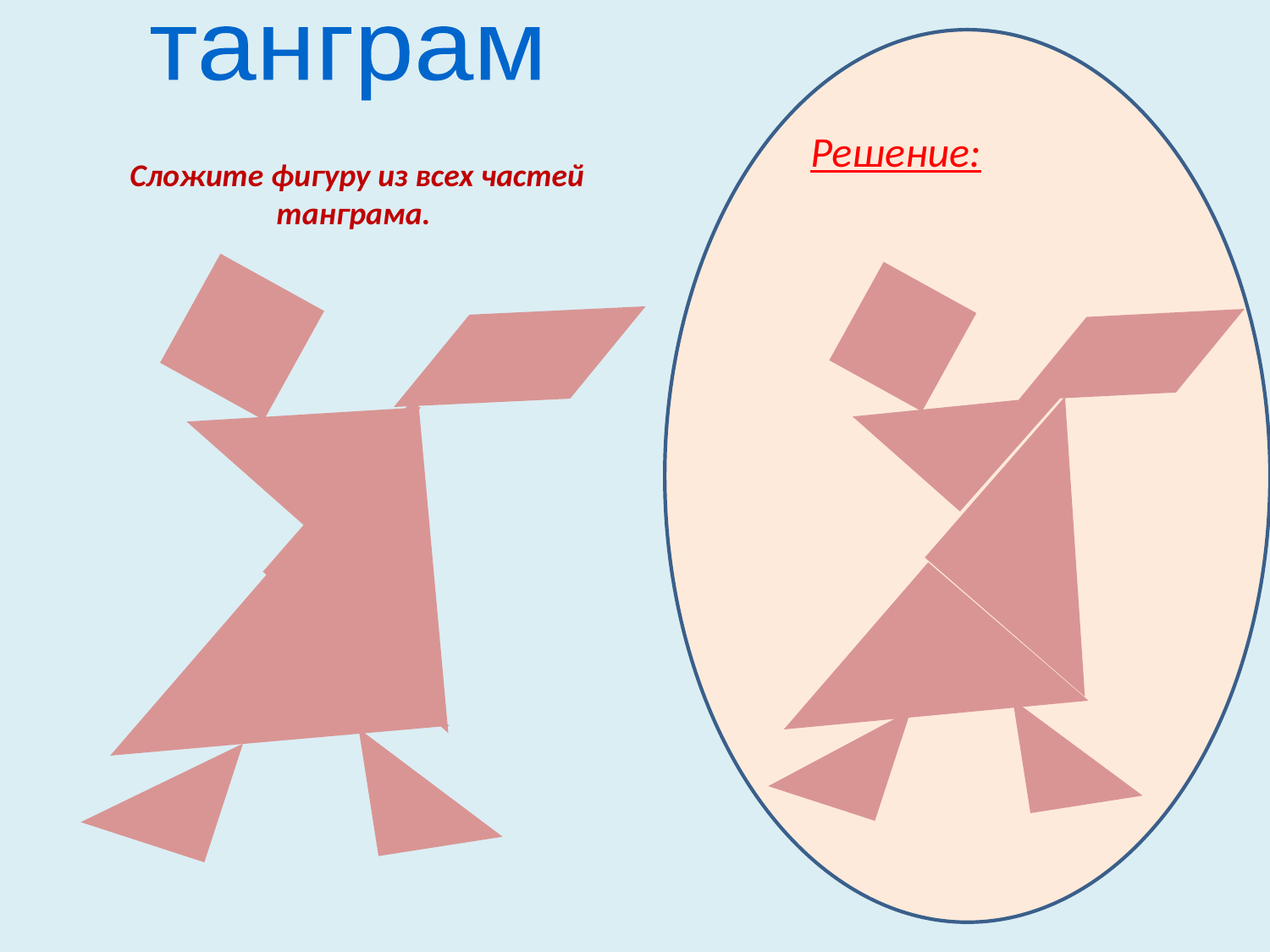

танграм

Решение:
Сложите фигуру из всех частей танграма.